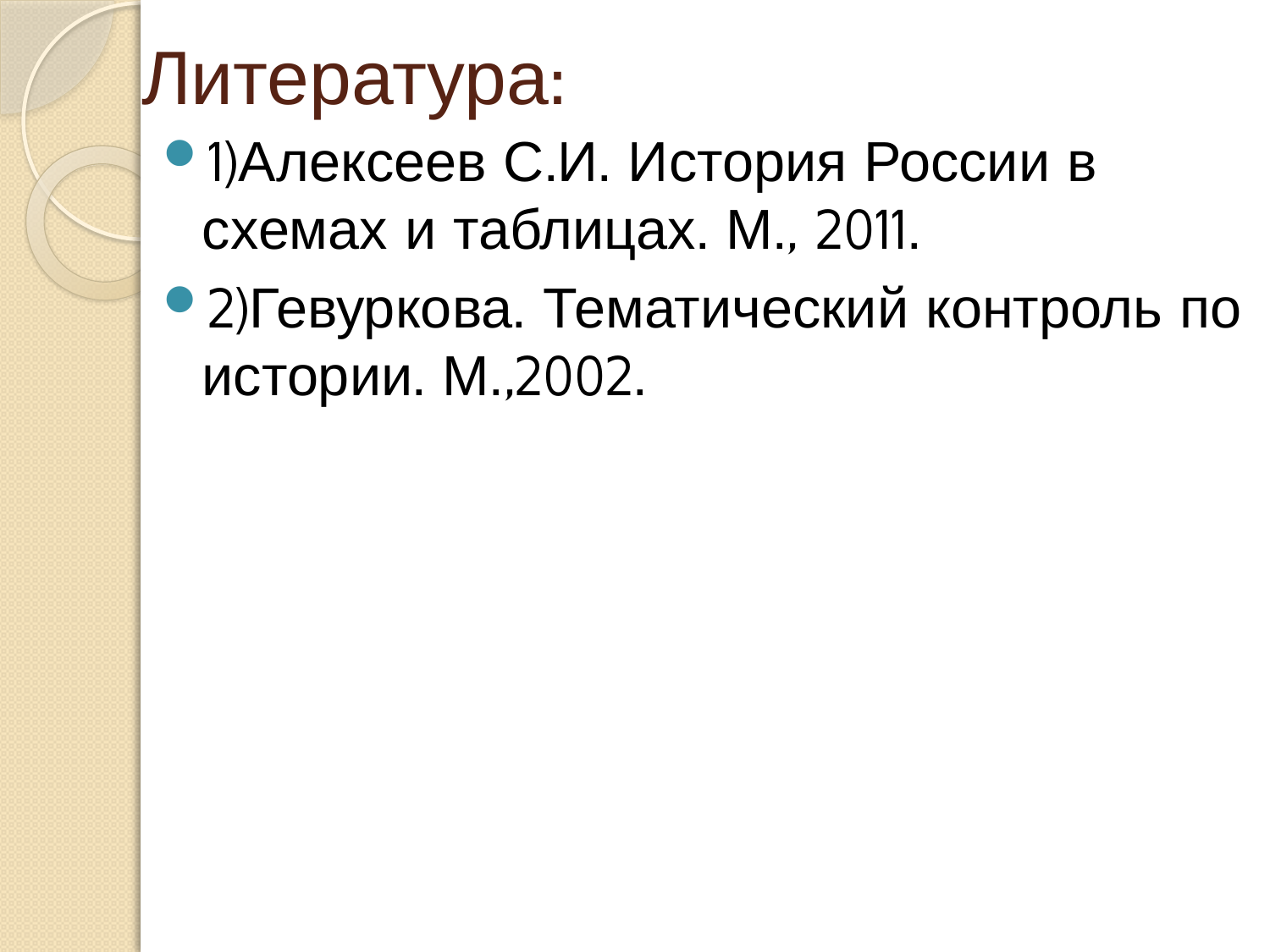

# Литература:
1)Алексеев С.И. История России в схемах и таблицах. М., 2011.
2)Гевуркова. Тематический контроль по истории. М.,2002.